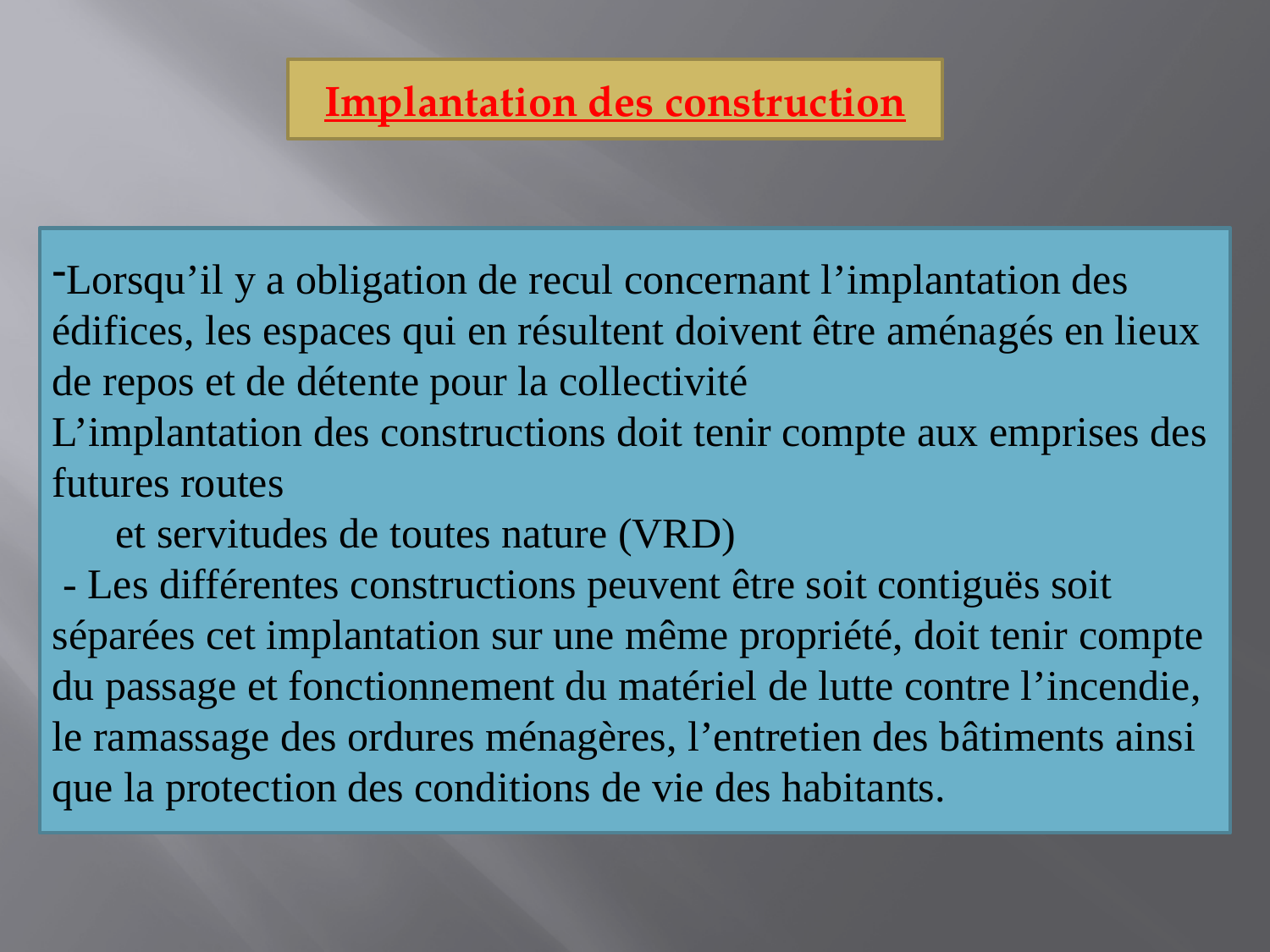

Implantation des construction
Lorsqu’il y a obligation de recul concernant l’implantation des édifices, les espaces qui en résultent doivent être aménagés en lieux de repos et de détente pour la collectivité
L’implantation des constructions doit tenir compte aux emprises des futures routes
      et servitudes de toutes nature (VRD)
 - Les différentes constructions peuvent être soit contiguës soit séparées cet implantation sur une même propriété, doit tenir compte du passage et fonctionnement du matériel de lutte contre l’incendie, le ramassage des ordures ménagères, l’entretien des bâtiments ainsi que la protection des conditions de vie des habitants.